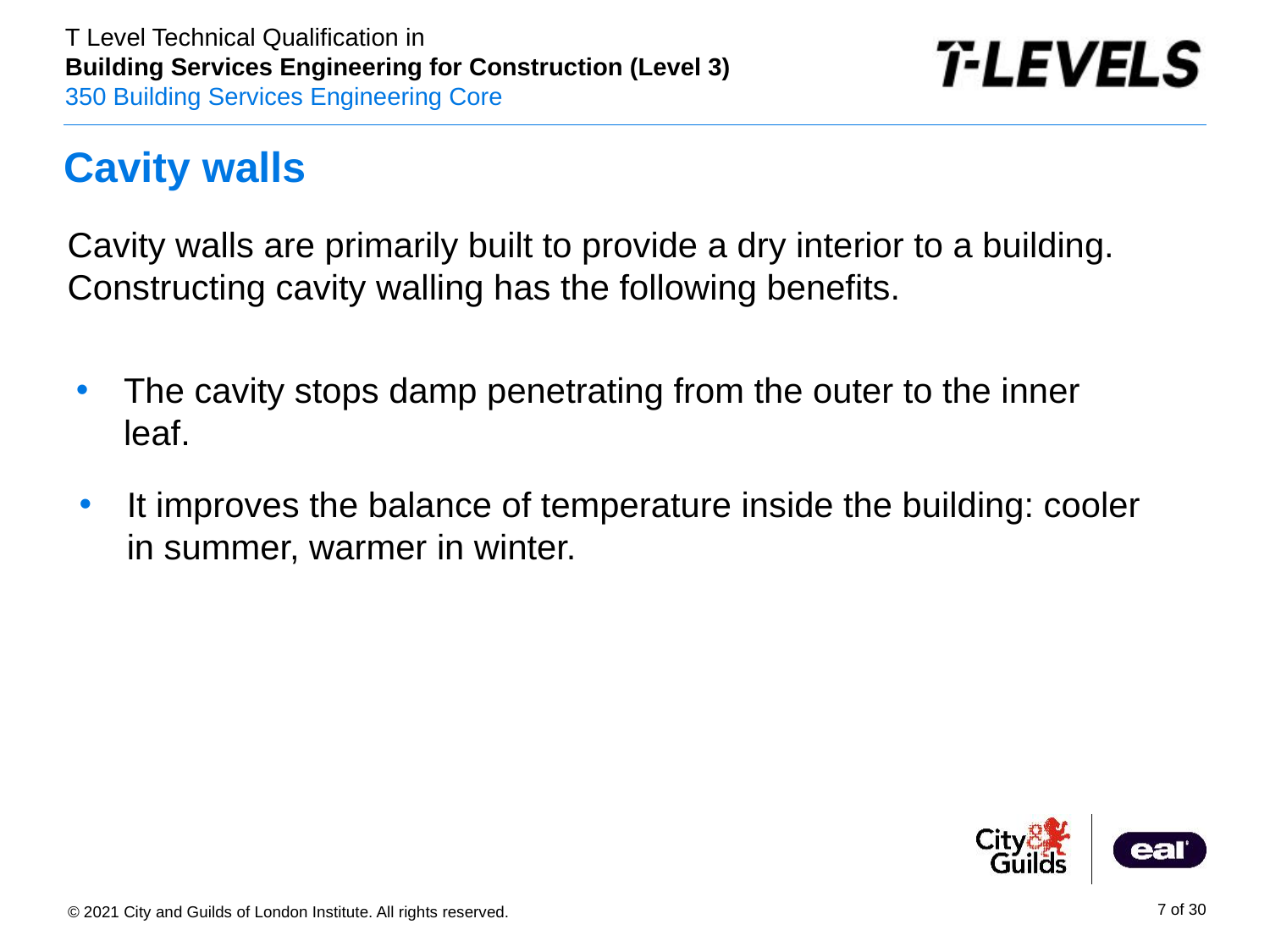

# Cavity walls
Cavity walls are primarily built to provide a dry interior to a building. Constructing cavity walling has the following benefits.

The cavity stops damp penetrating from the outer to the inner leaf.
It improves the balance of temperature inside the building: cooler in summer, warmer in winter.